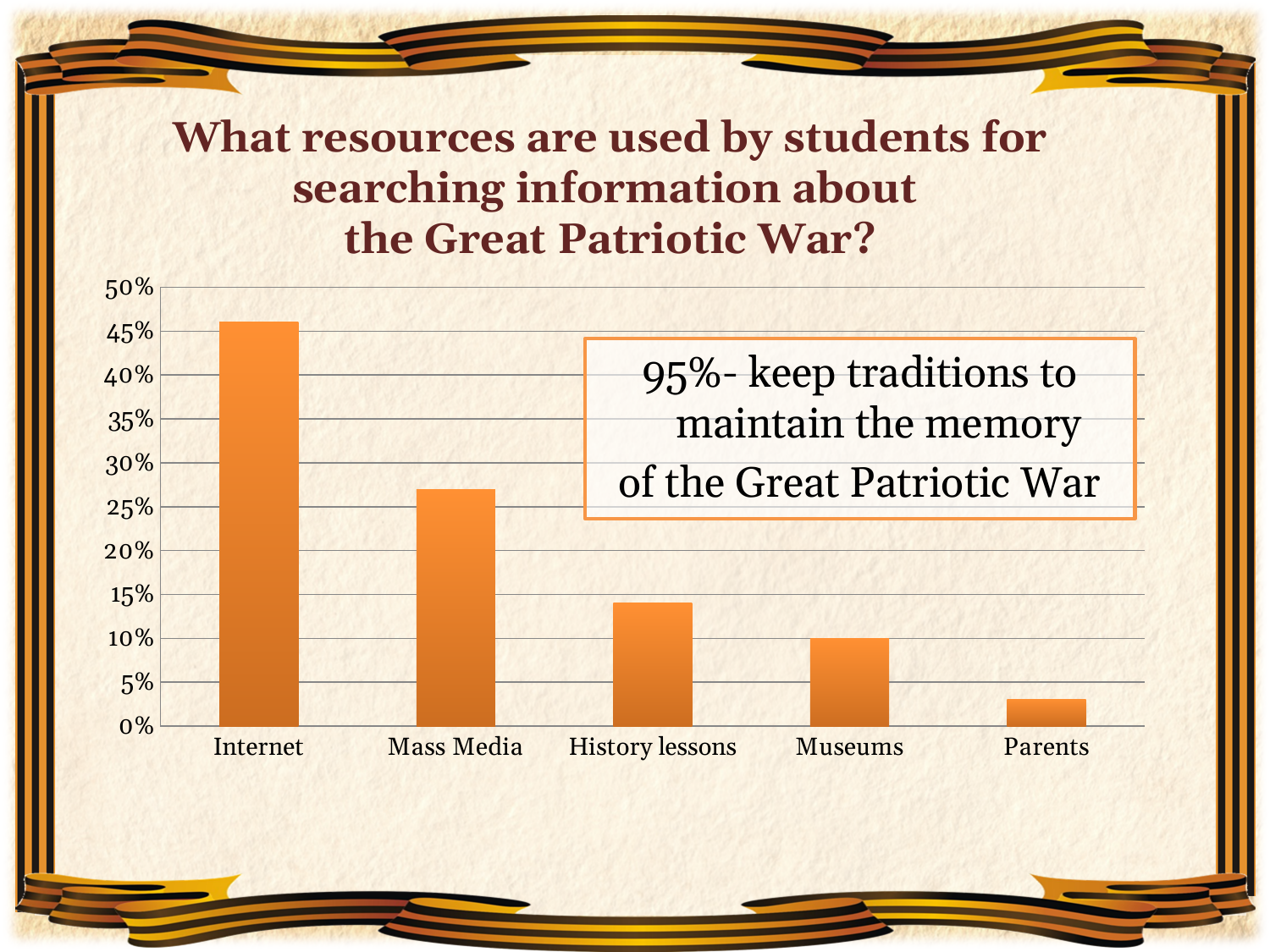

# What resources are used by students for searching information about the Great Patriotic War?

### Chart

| Category | * |
|---|---|
| Internet | 0.46 |
| Mass Media | 0.27 |
| History lessons | 0.14 |
| Museums | 0.1 |
| Parents | 0.03 |
95%- keep traditions to maintain the memory
of the Great Patriotic War